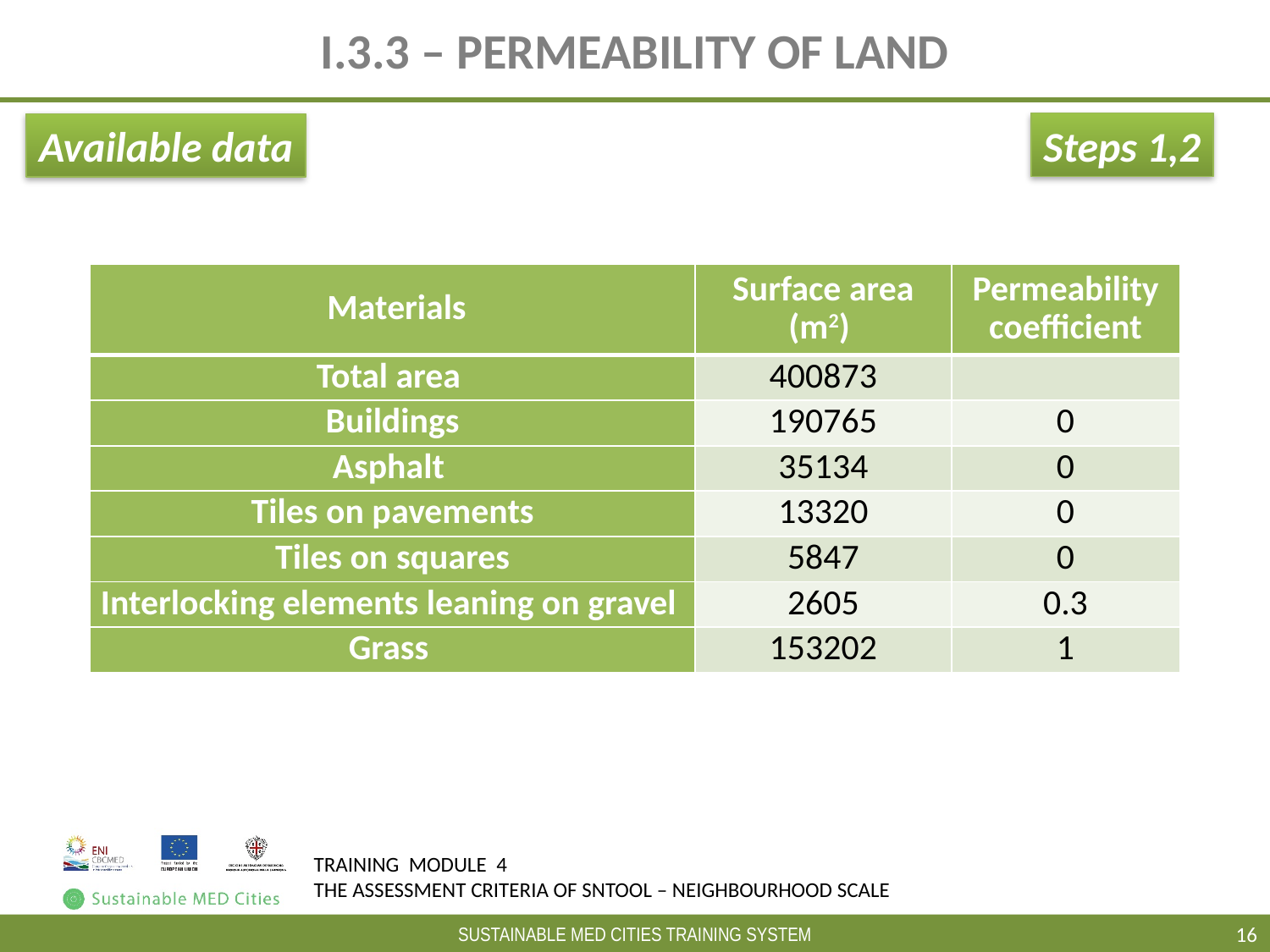

# I.3.3 – PERMEABILITY OF LAND
Steps 1,2
Available data
| Materials | Surface area (m2) | Permeability coefficient |
| --- | --- | --- |
| Total area | 400873 |  |
| Buildings | 190765 | 0 |
| Asphalt | 35134 | 0 |
| Tiles on pavements | 13320 | 0 |
| Tiles on squares | 5847 | 0 |
| Interlocking elements leaning on gravel | 2605 | 0.3 |
| Grass | 153202 | 1 |
16